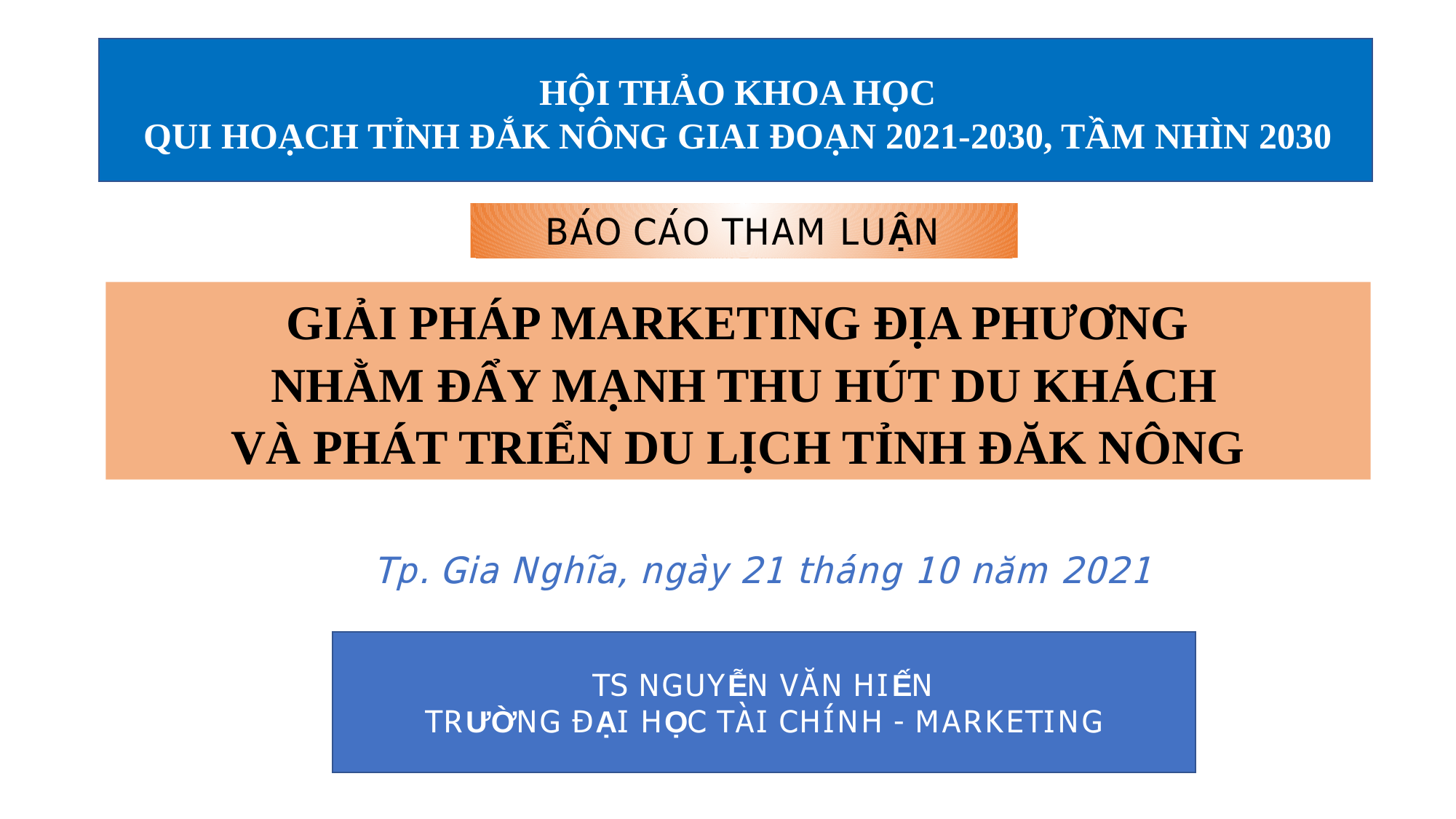

HỘI THẢO KHOA HỌC
QUI HOẠCH TỈNH ĐẮK NÔNG GIAI ĐOẠN 2021-2030, TẦM NHÌN 2030

BÁO CÁO THAM LUẬN
GIẢI PHÁP MARKETING ĐỊA PHƯƠNG
 NHẰM ĐẨY MẠNH THU HÚT DU KHÁCH
 VÀ PHÁT TRIỂN DU LỊCH TỈNH ĐĂK NÔNG

Tp. Gia Nghĩa, ngày 21 tháng 10 năm 2021
TS NGUYỄN VĂN HIẾN
TRƯỜNG ĐẠI HỌC TÀI CHÍNH - MARKETING